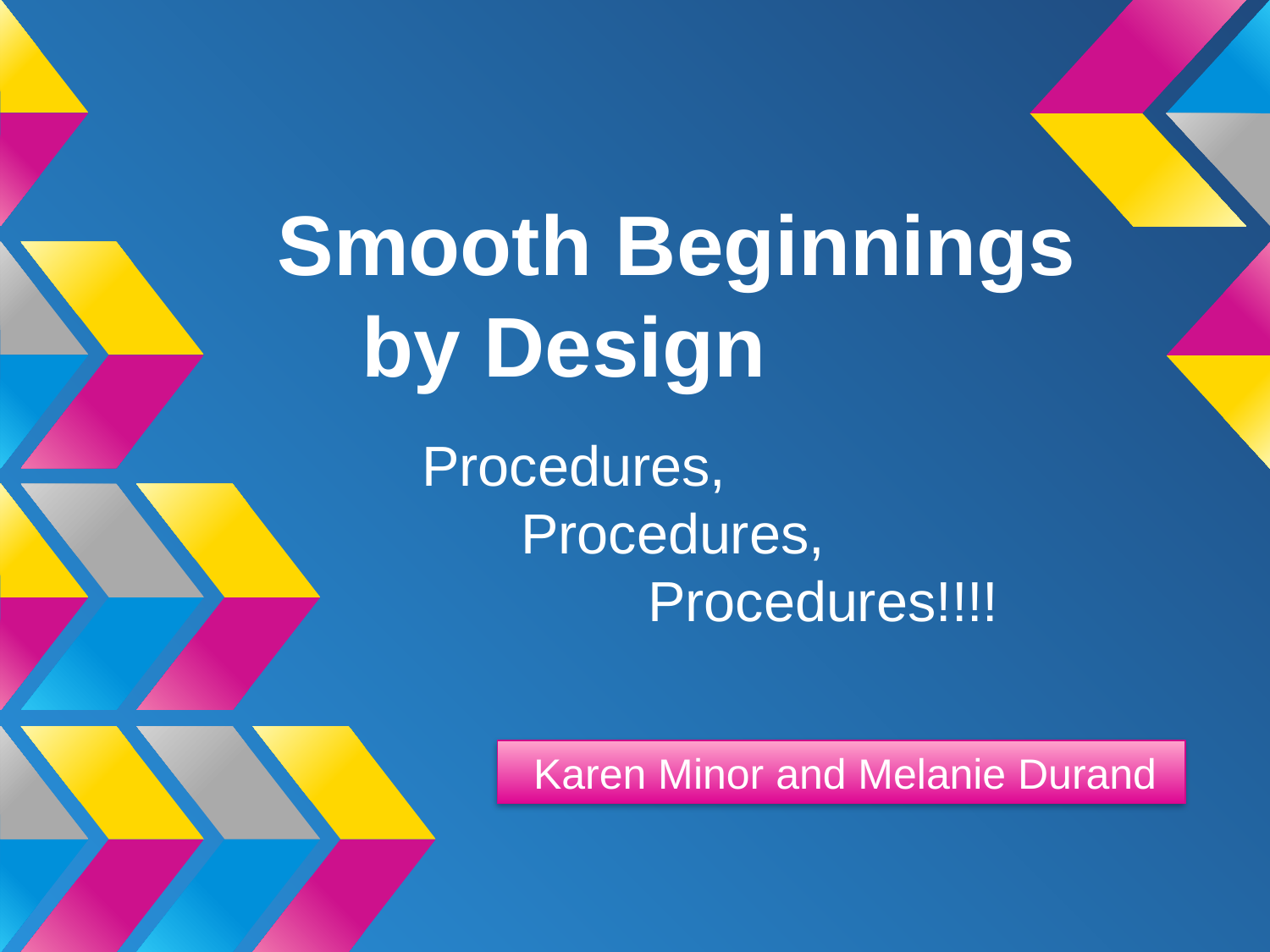

# Smooth Beginnings        	by Design
Procedures,
	Procedures,
		Procedures!!!!
  Karen Minor and Melanie Durand